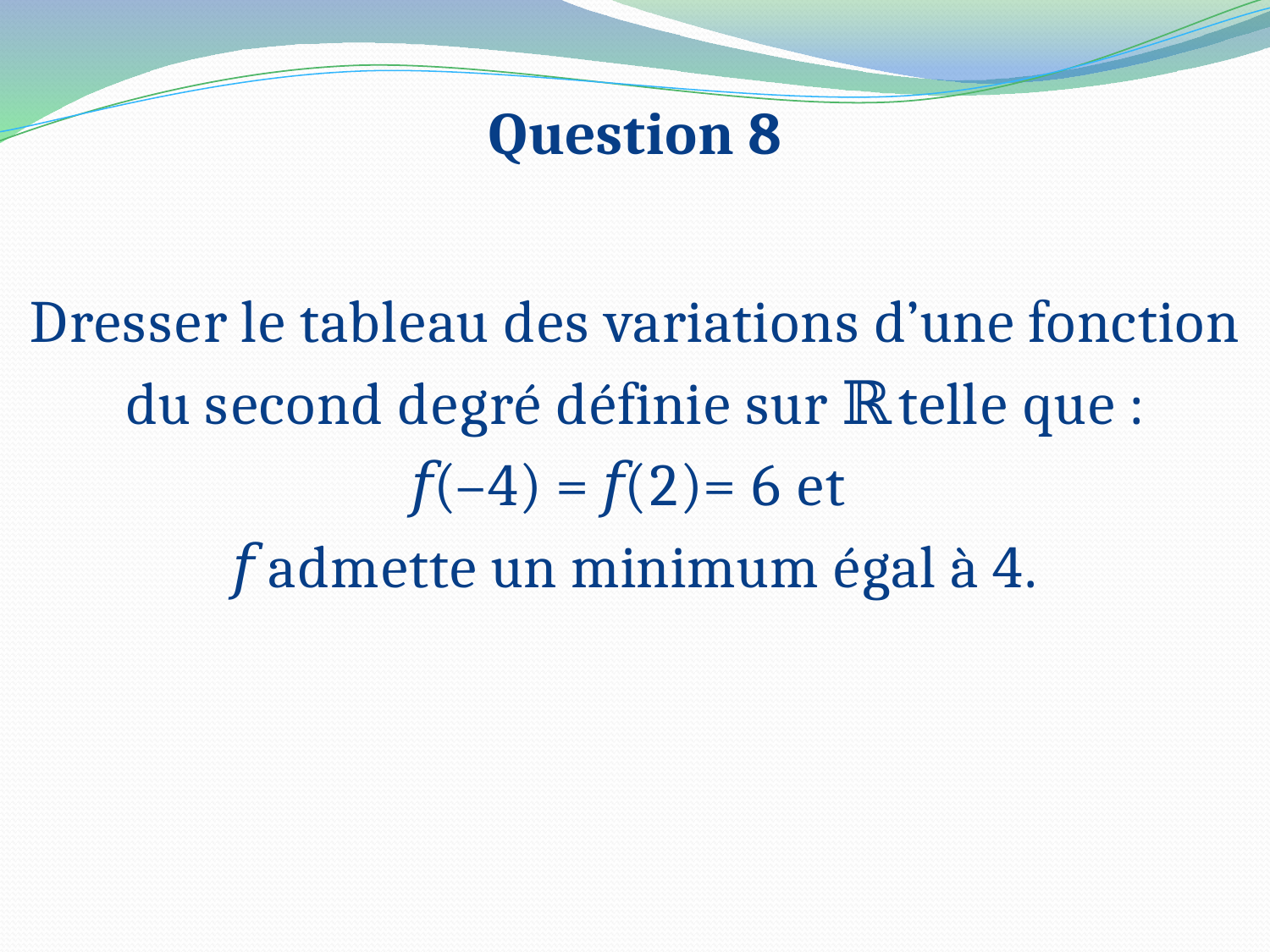

# Question 8
Dresser le tableau des variations d’une fonction du second degré définie sur ℝ telle que :
𝑓(–4) = 𝑓(2)= 6 et
𝑓 admette un minimum égal à 4.